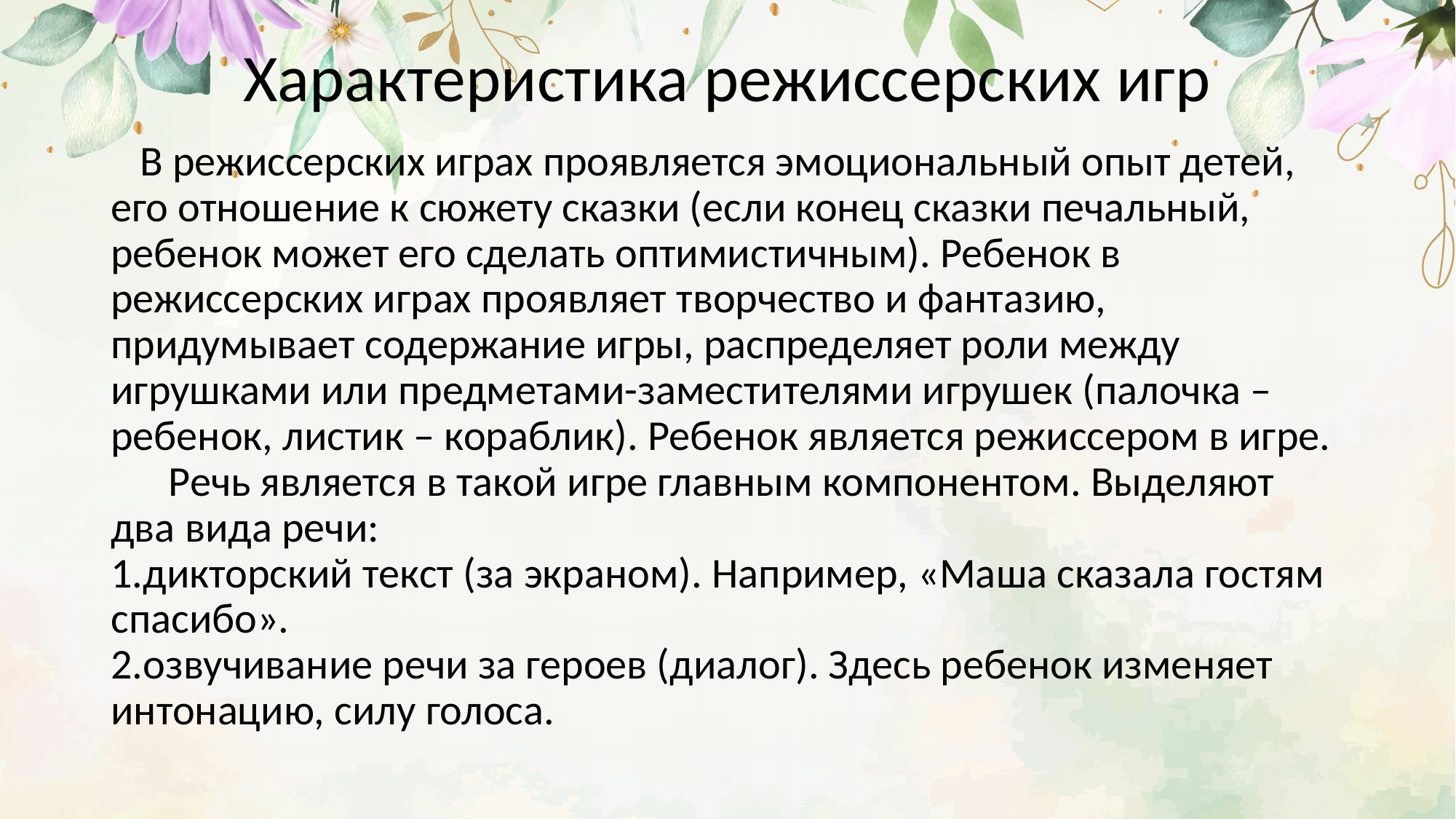

# Характеристика режиссерских игр
   В режиссерских играх проявляется эмоциональный опыт детей, его отношение к сюжету сказки (если конец сказки печальный, ребенок может его сделать оптимистичным). Ребенок в режиссерских играх проявляет творчество и фантазию, придумывает содержание игры, распределяет роли между игрушками или предметами-заместителями игрушек (палочка – ребенок, листик – кораблик). Ребенок является режиссером в игре.        Речь является в такой игре главным компонентом. Выделяют два вида речи:
1.дикторский текст (за экраном). Например, «Маша сказала гостям спасибо».
2.озвучивание речи за героев (диалог). Здесь ребенок изменяет интонацию, силу голоса.